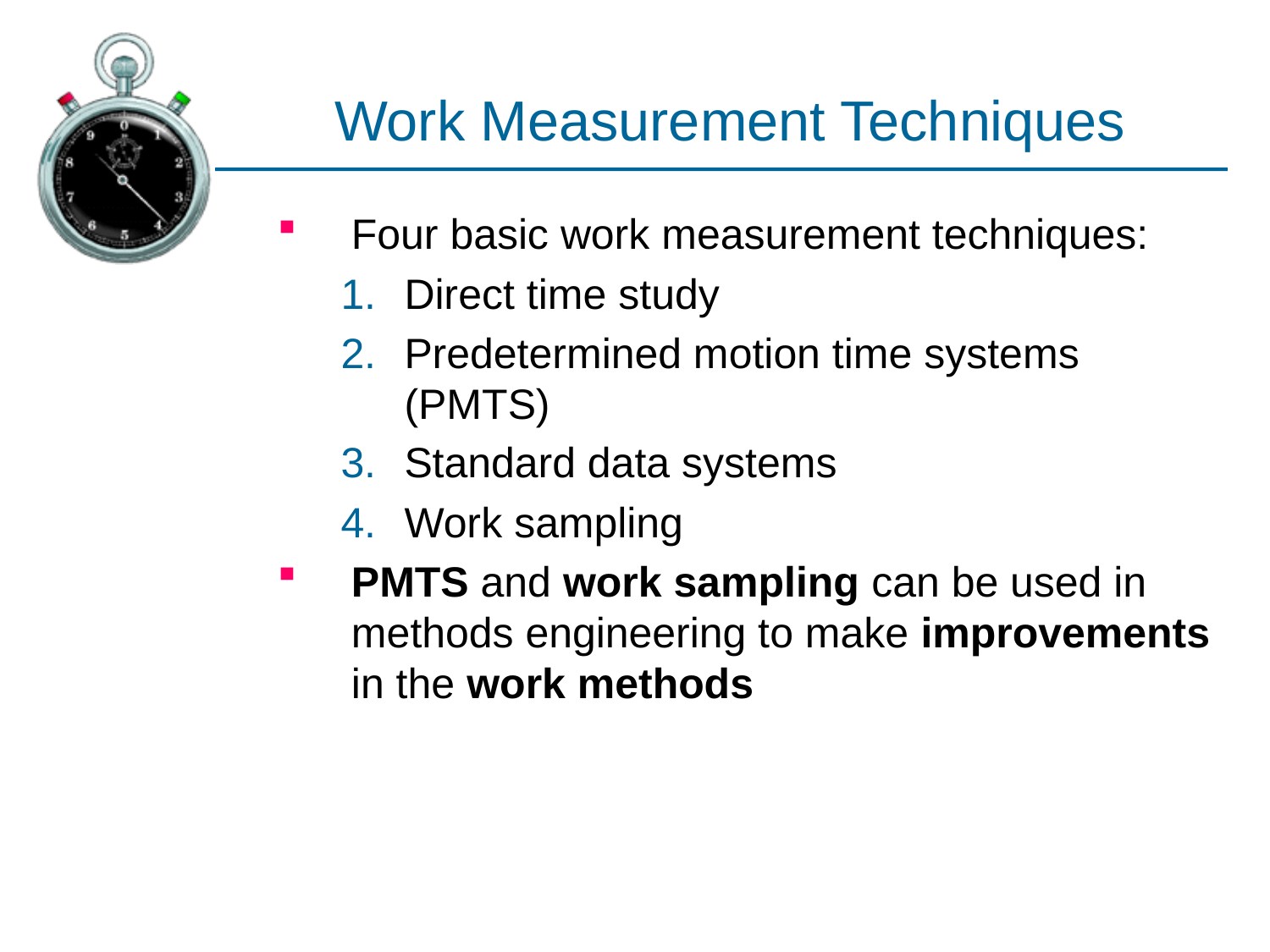

# Work Measurement Techniques
Four basic work measurement techniques:
Direct time study
Predetermined motion time systems (PMTS)
Standard data systems
Work sampling
PMTS and work sampling can be used in methods engineering to make improvements in the work methods